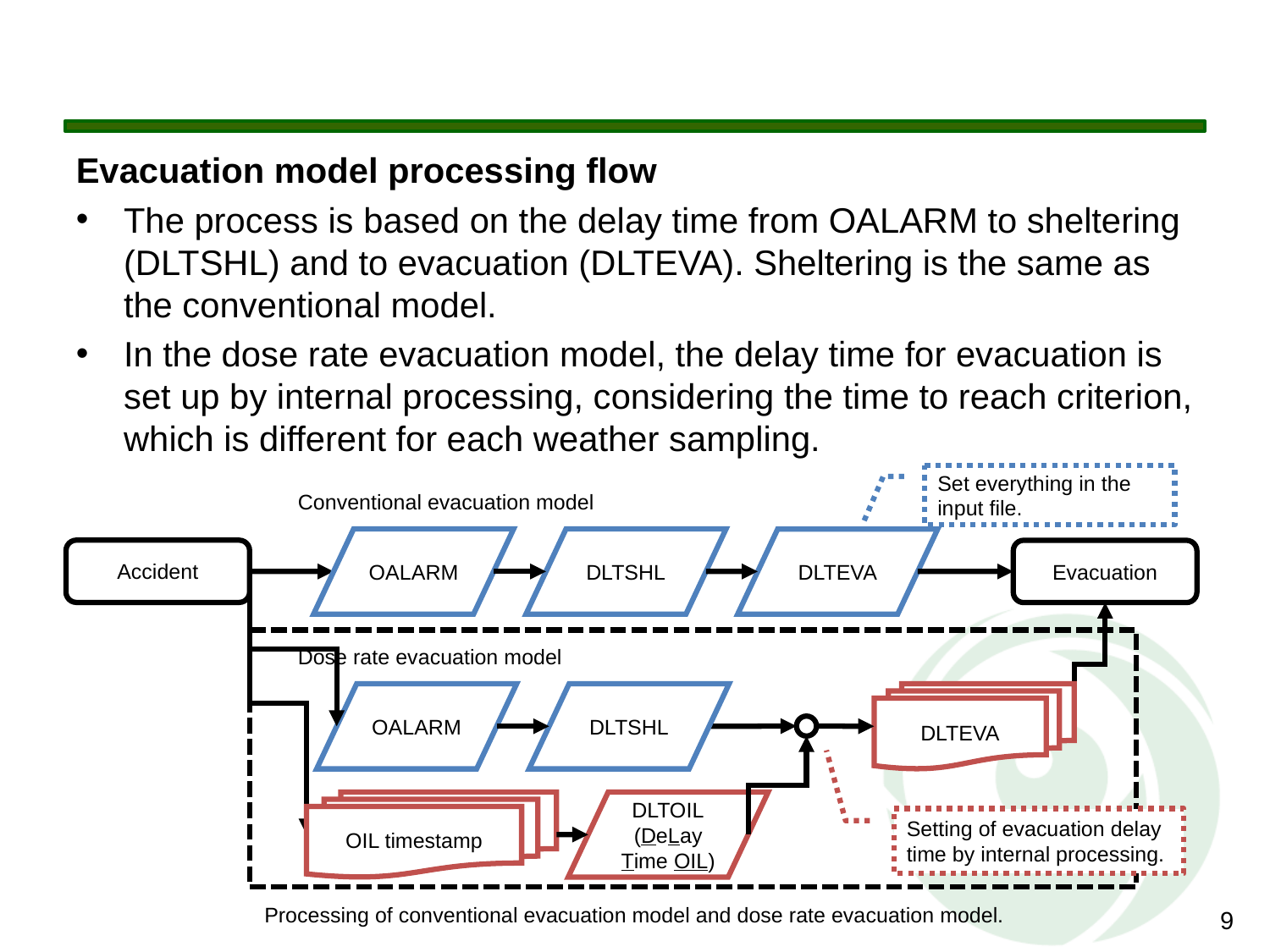

Evacuation model processing flow
The process is based on the delay time from OALARM to sheltering (DLTSHL) and to evacuation (DLTEVA). Sheltering is the same as the conventional model.
In the dose rate evacuation model, the delay time for evacuation is set up by internal processing, considering the time to reach criterion, which is different for each weather sampling.

Set everything in the input file.
Conventional evacuation model
OALARM
DLTSHL
DLTEVA
Accident
Evacuation

Dose rate evacuation model
OALARM
DLTSHL
DLTEVA

OIL timestamp
DLTOIL
(DeLay Time OIL)
Setting of evacuation delay time by internal processing.
Processing of conventional evacuation model and dose rate evacuation model.